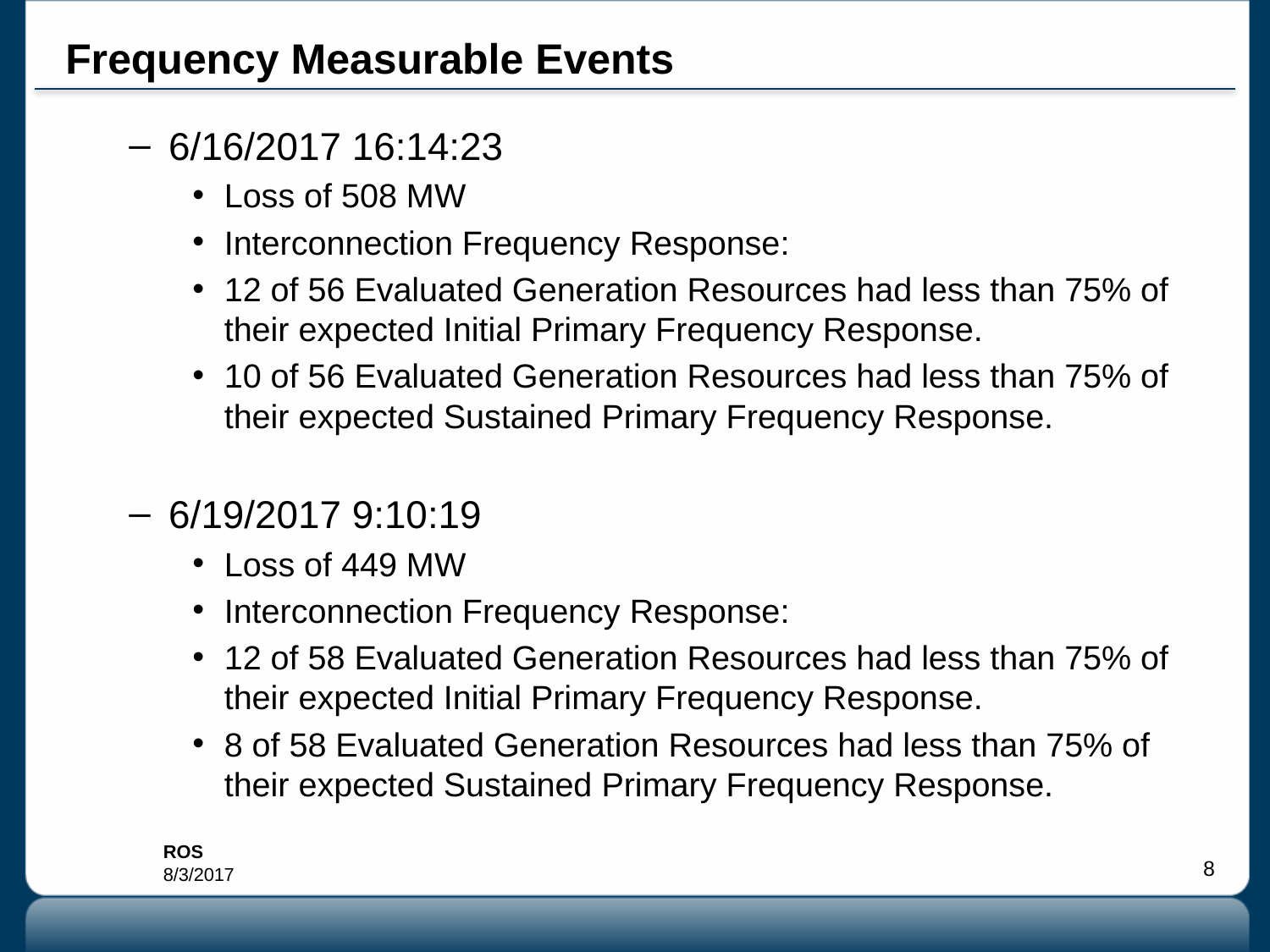

# Frequency Measurable Events
6/16/2017 16:14:23
Loss of 508 MW
Interconnection Frequency Response:
12 of 56 Evaluated Generation Resources had less than 75% of their expected Initial Primary Frequency Response.
10 of 56 Evaluated Generation Resources had less than 75% of their expected Sustained Primary Frequency Response.

6/19/2017 9:10:19
Loss of 449 MW
Interconnection Frequency Response:
12 of 58 Evaluated Generation Resources had less than 75% of their expected Initial Primary Frequency Response.
8 of 58 Evaluated Generation Resources had less than 75% of their expected Sustained Primary Frequency Response.